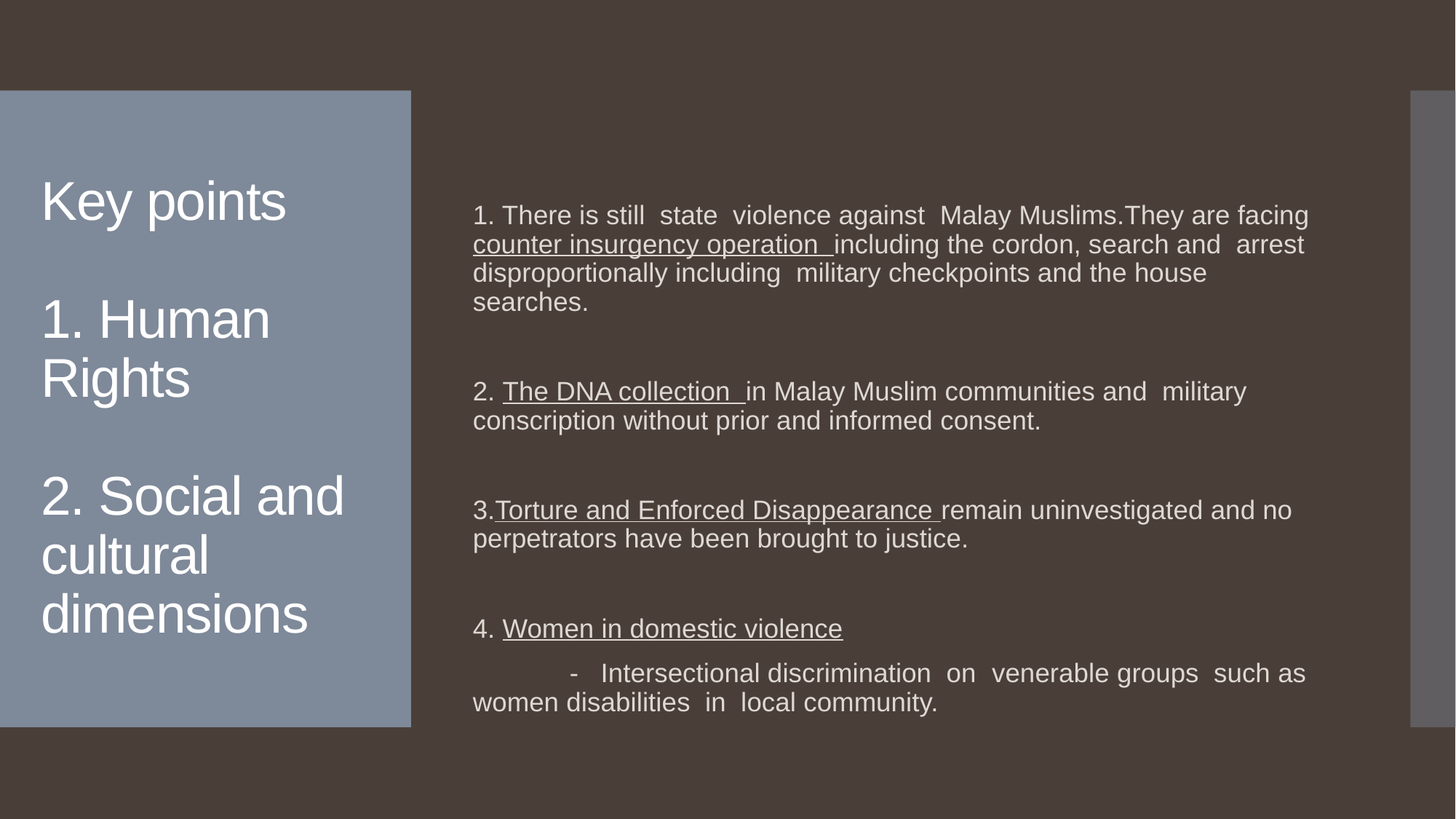

1. There is still  state  violence against  Malay Muslims.They are facing counter insurgency operation  including the cordon, search and  arrest disproportionally including  military checkpoints and the house searches.

2. The DNA collection  in Malay Muslim communities and  military  conscription without prior and informed consent.

3.Torture and Enforced Disappearance remain uninvestigated and no perpetrators have been brought to justice.

4. Women in domestic violence
             -   Intersectional discrimination  on  venerable groups  such as  women disabilities  in  local community.

# Key points 1. Human Rights 2. Social and cultural  dimensions